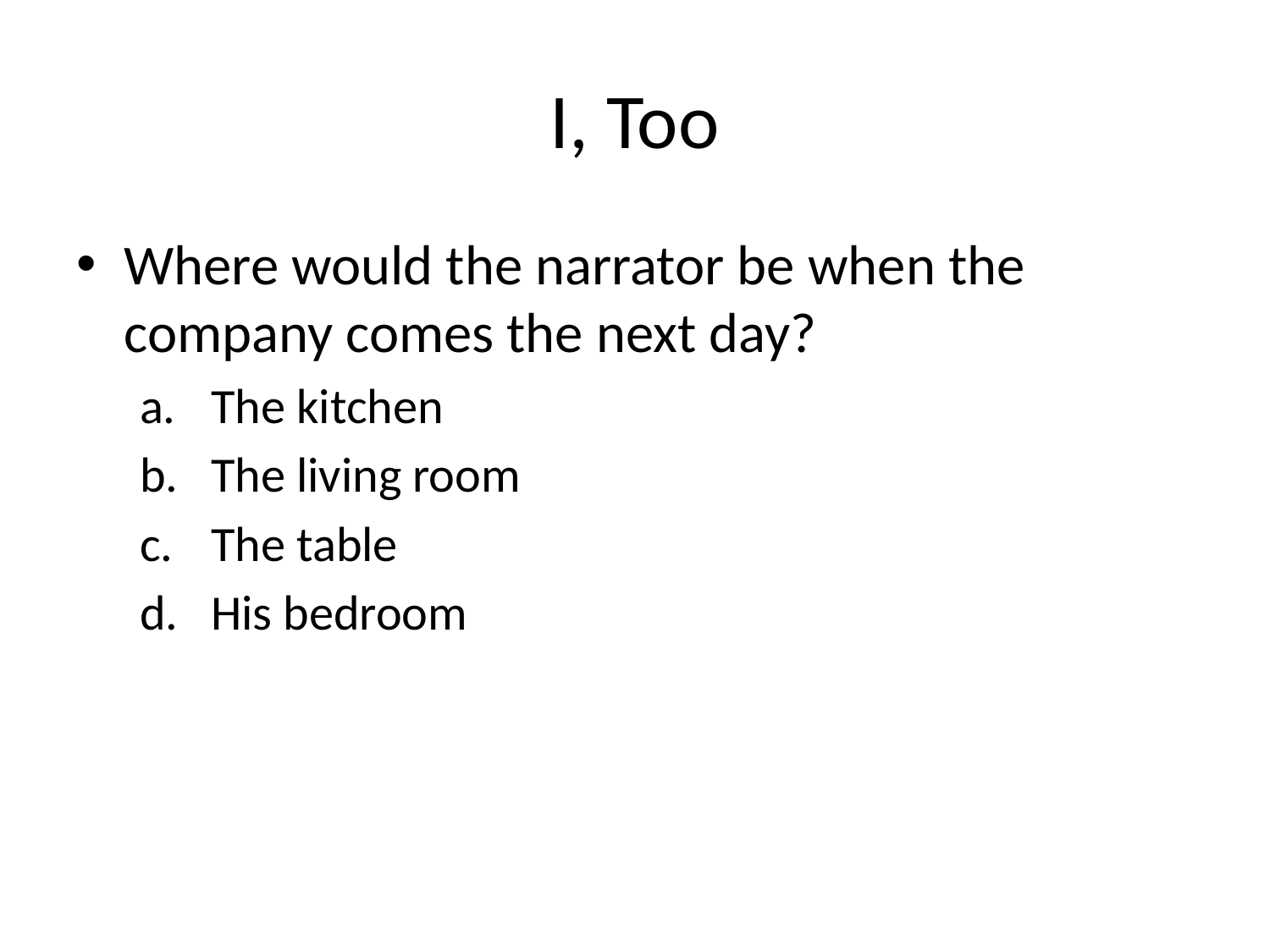

# I, Too
Where would the narrator be when the company comes the next day?
The kitchen
The living room
The table
His bedroom